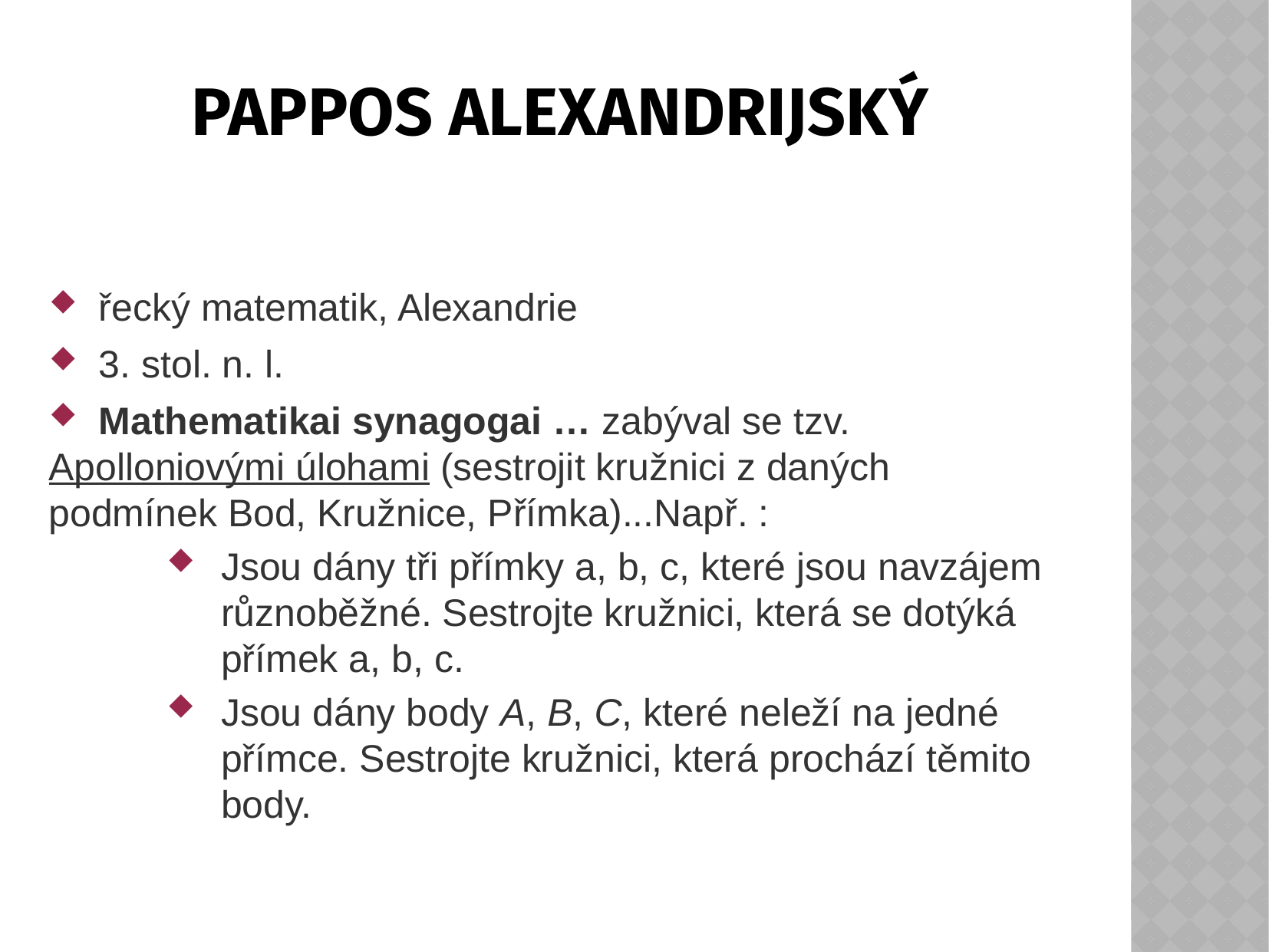

Pappos Alexandrijský
  řecký matematik, Alexandrie
  3. stol. n. l.
  Mathematikai synagogai … zabýval se tzv.    	Apolloniovými úlohami (sestrojit kružnici z daných 	podmínek Bod, Kružnice, Přímka)...Např. :
Jsou dány tři přímky a, b, c, které jsou navzájem různoběžné. Sestrojte kružnici, která se dotýká přímek a, b, c.
Jsou dány body A, B, C, které neleží na jedné přímce. Sestrojte kružnici, která prochází těmito body.